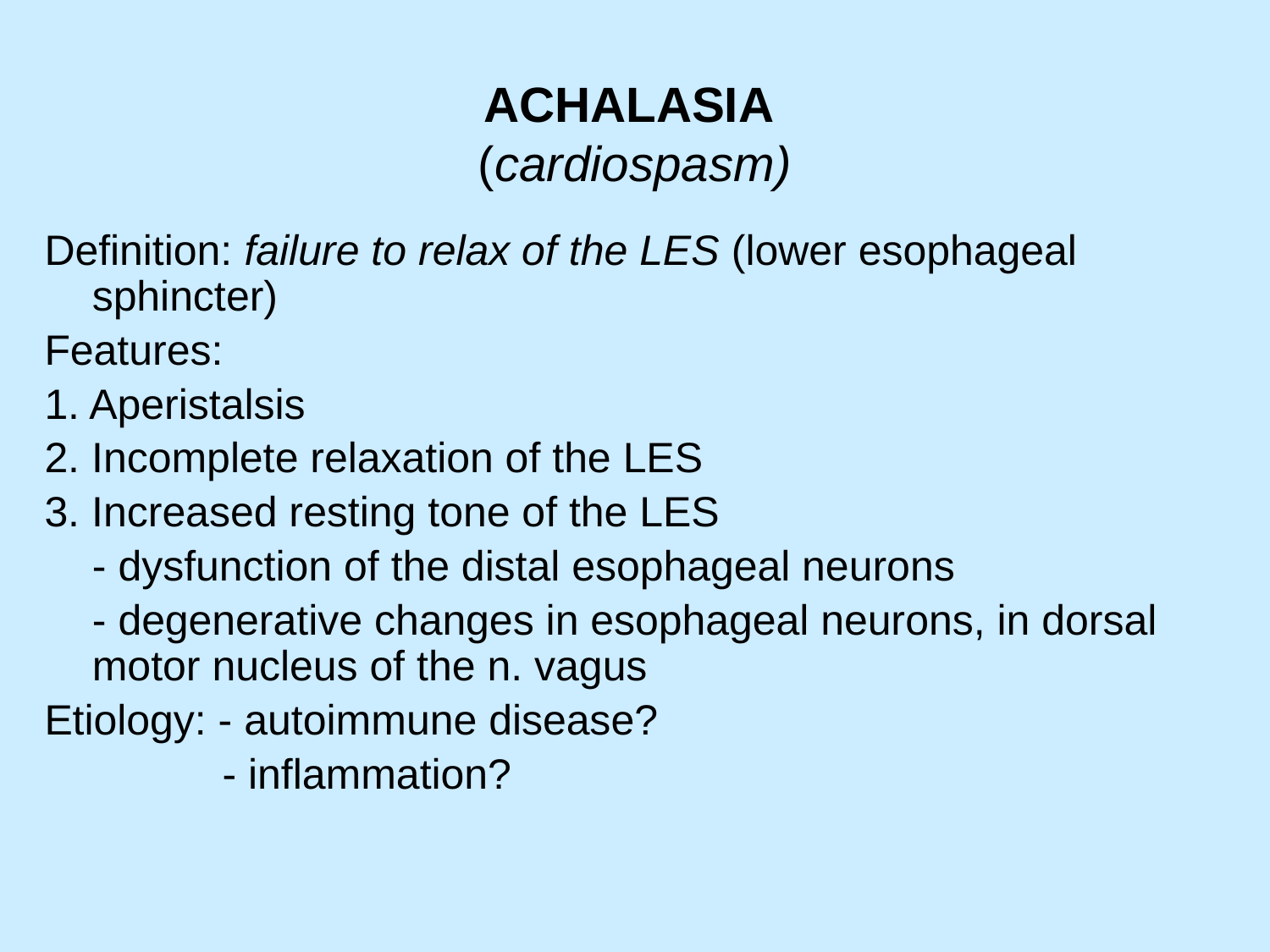

# ACHALASIA (cardiospasm)
Definition: failure to relax of the LES (lower esophageal sphincter)
Features:
1. Aperistalsis
2. Incomplete relaxation of the LES
3. Increased resting tone of the LES
	- dysfunction of the distal esophageal neurons
	- degenerative changes in esophageal neurons, in dorsal motor nucleus of the n. vagus
Etiology: - autoimmune disease?
               - inflammation?